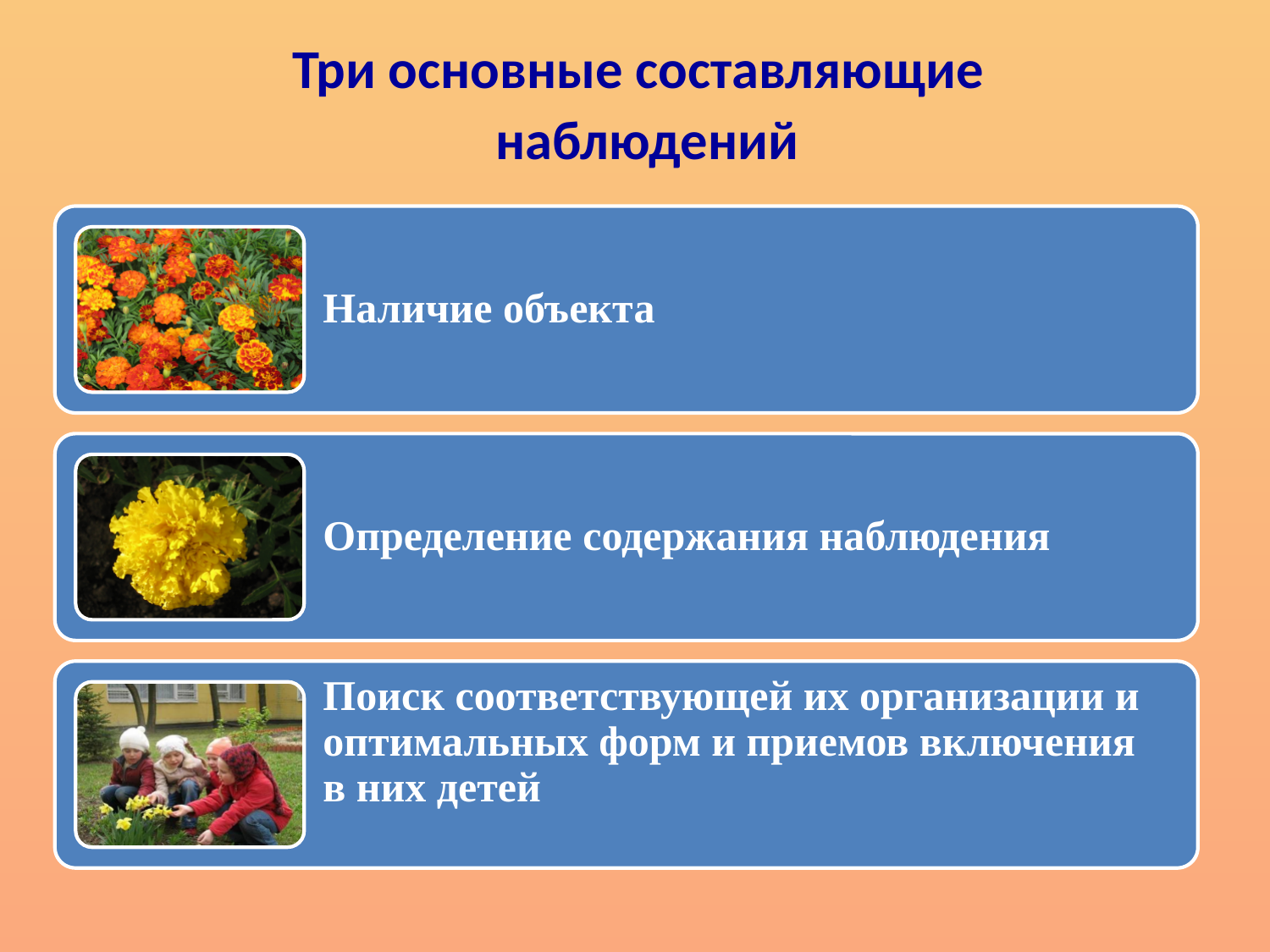

# Три основные составляющие наблюдений

Наличие объекта
Определение содержания наблюдения
Поиск соответствующей их организации и
оптимальных форм и приемов включения  в них детей